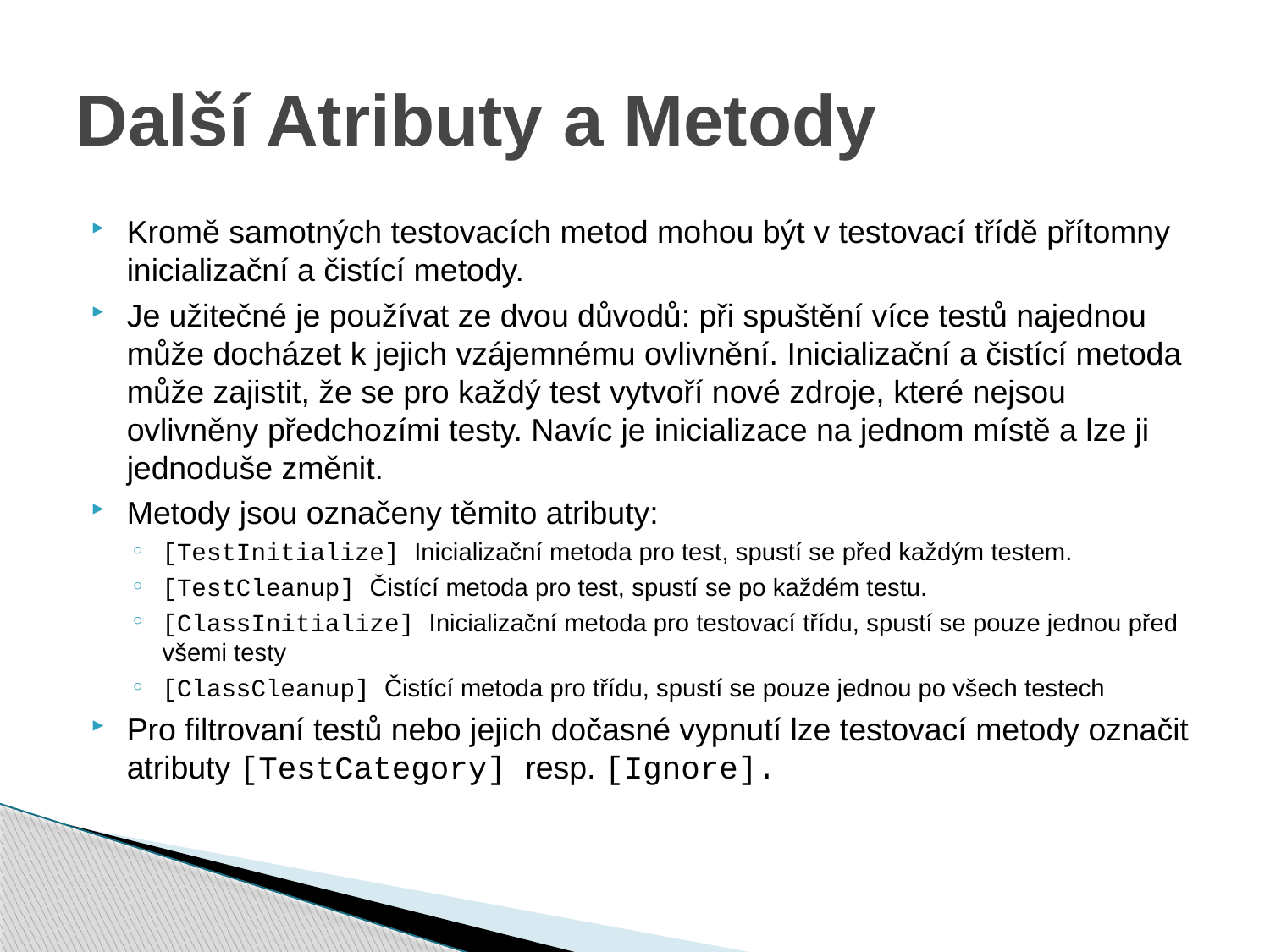

# Další Atributy a Metody
Kromě samotných testovacích metod mohou být v testovací třídě přítomny inicializační a čistící metody.
Je užitečné je používat ze dvou důvodů: při spuštění více testů najednou může docházet k jejich vzájemnému ovlivnění. Inicializační a čistící metoda může zajistit, že se pro každý test vytvoří nové zdroje, které nejsou ovlivněny předchozími testy. Navíc je inicializace na jednom místě a lze ji jednoduše změnit.
Metody jsou označeny těmito atributy:
[TestInitialize] Inicializační metoda pro test, spustí se před každým testem.
[TestCleanup] Čistící metoda pro test, spustí se po každém testu.
[ClassInitialize] Inicializační metoda pro testovací třídu, spustí se pouze jednou před všemi testy
[ClassCleanup] Čistící metoda pro třídu, spustí se pouze jednou po všech testech
Pro filtrovaní testů nebo jejich dočasné vypnutí lze testovací metody označit atributy [TestCategory] resp. [Ignore].